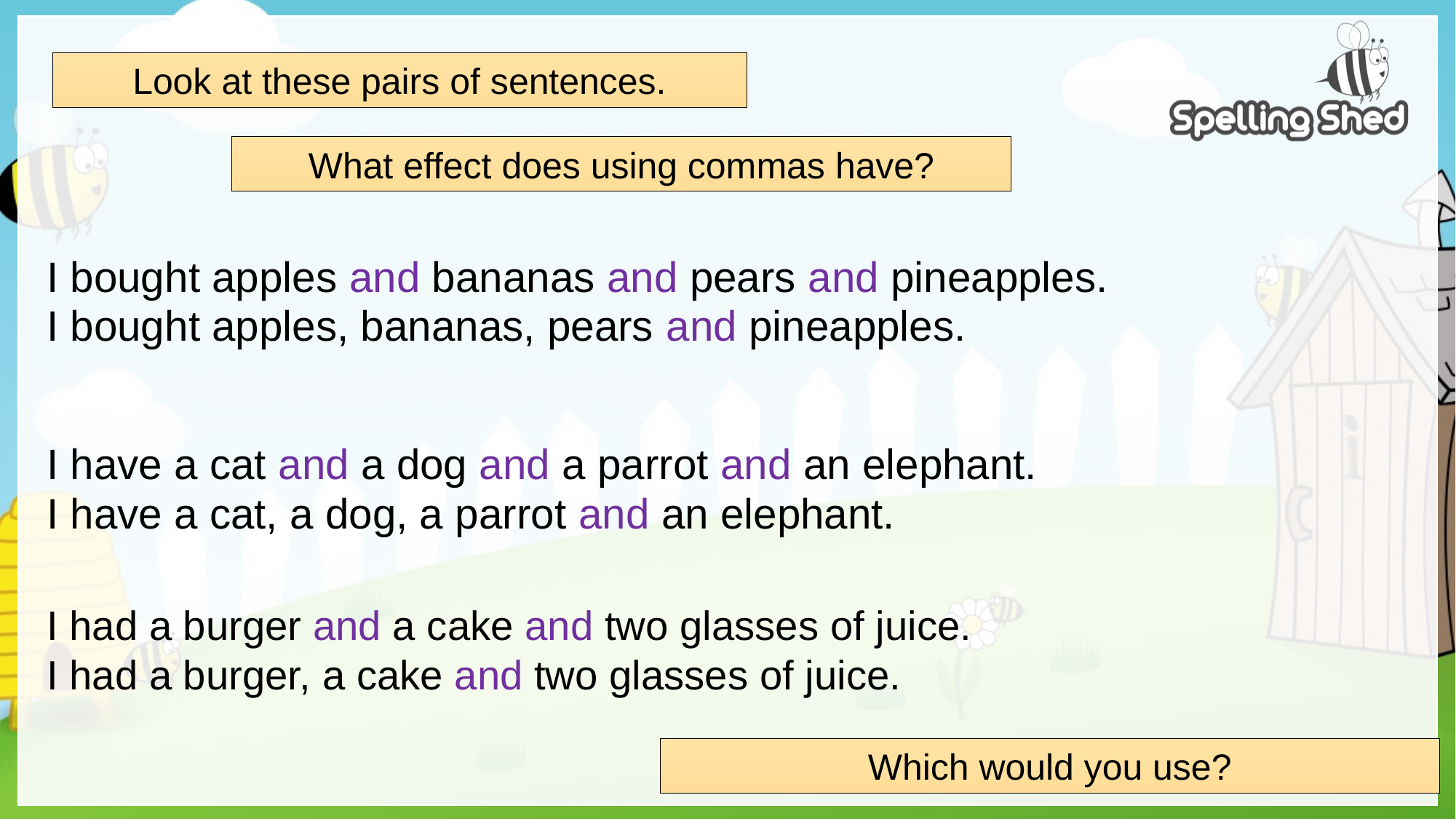

Look at these pairs of sentences.
What effect does using commas have?
I bought apples and bananas and pears and pineapples.
I bought apples, bananas, pears and pineapples.
I have a cat and a dog and a parrot and an elephant.
I have a cat, a dog, a parrot and an elephant.
I had a burger and a cake and two glasses of juice.
I had a burger, a cake and two glasses of juice.
Which would you use?